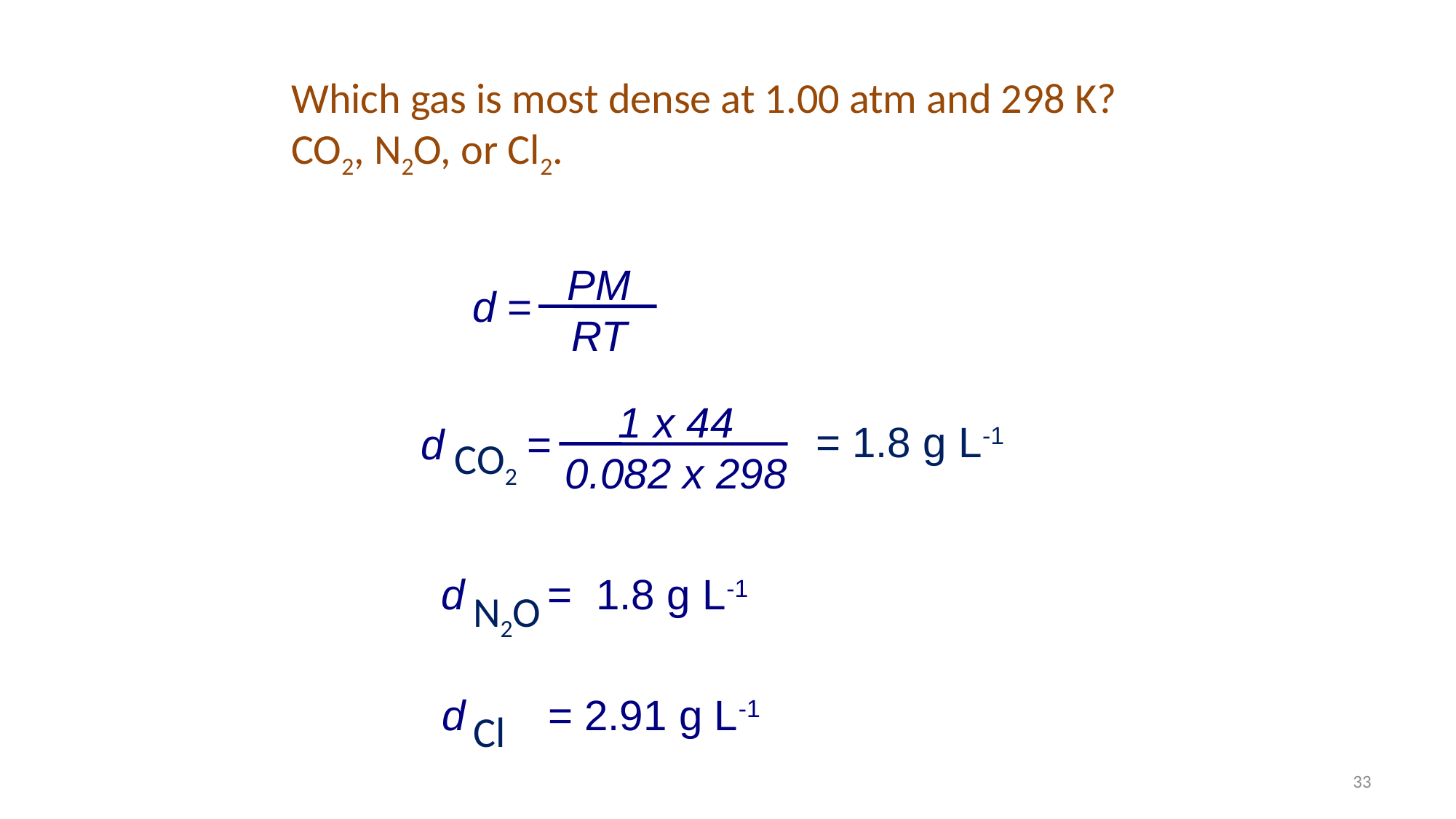

Which gas is most dense at 1.00 atm and 298 K? CO2, N2O, or Cl2.
PM
RT
d =

1 x 44
0.082 x 298
d       =

= 1.8 g L-1
CO2
d       =  1.8 g L-1
N2O
d       = 2.91 g L-1
Cl
33